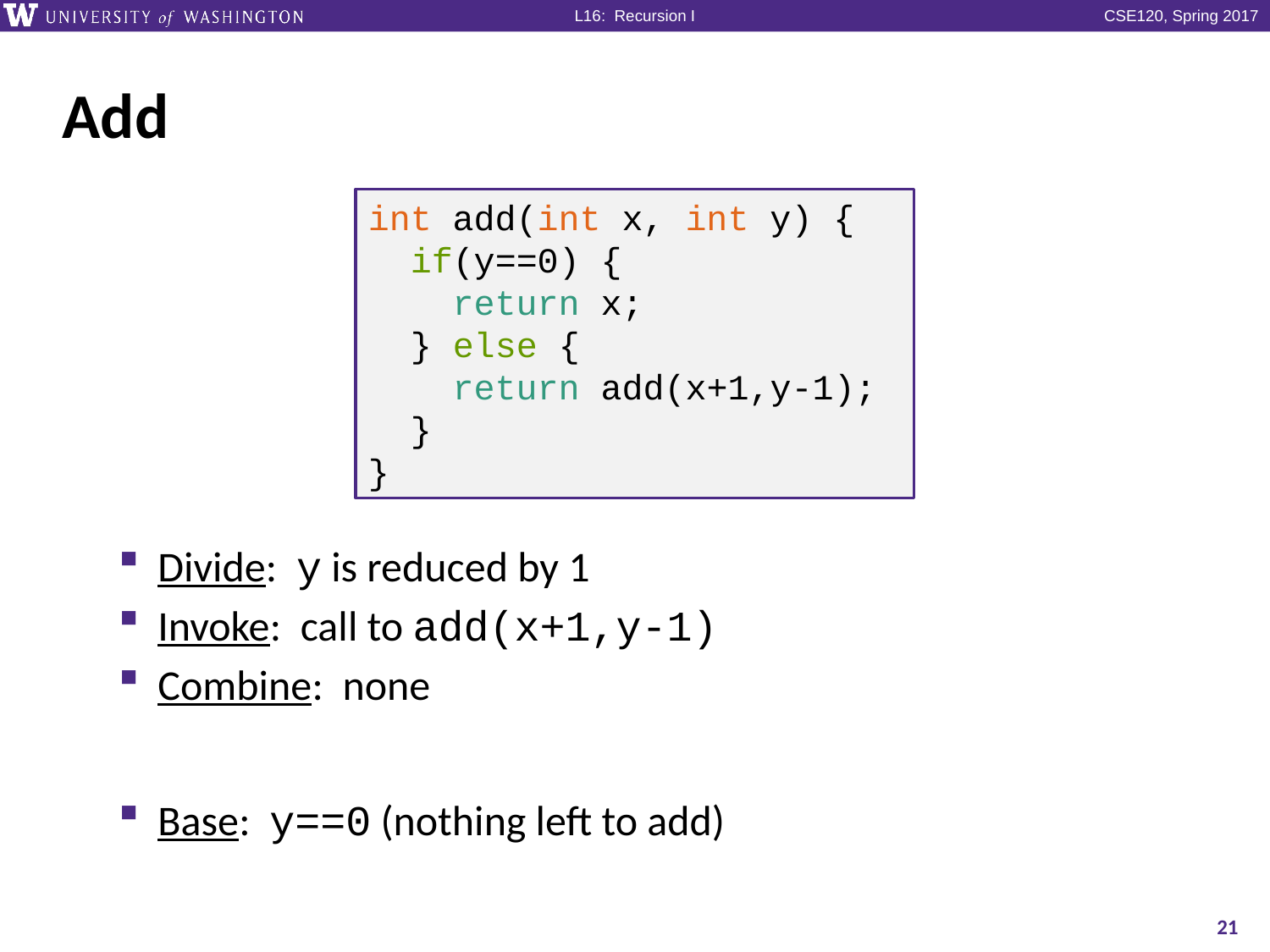

# Add

Divide:  y is reduced by 1
Invoke:  call to add(x+1,y-1)
Combine:  none

Base:  y==0 (nothing left to add)

int add(int x, int y) {
  if(y==0) {
    return x;
  } else {
    return add(x+1,y-1);
  }
}
21